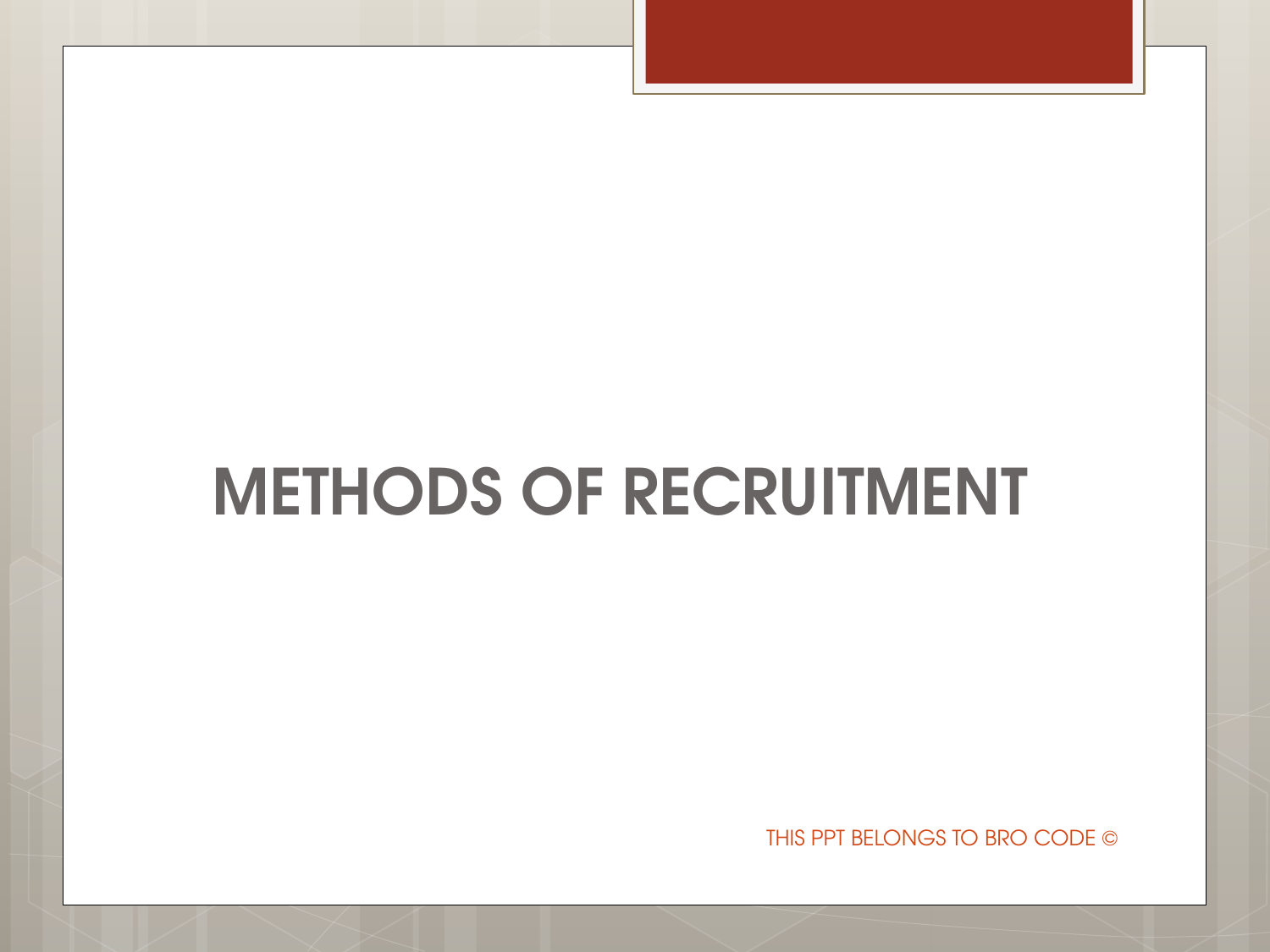

METHODS OF RECRUITMENT
THIS PPT BELONGS TO BRO CODE ©